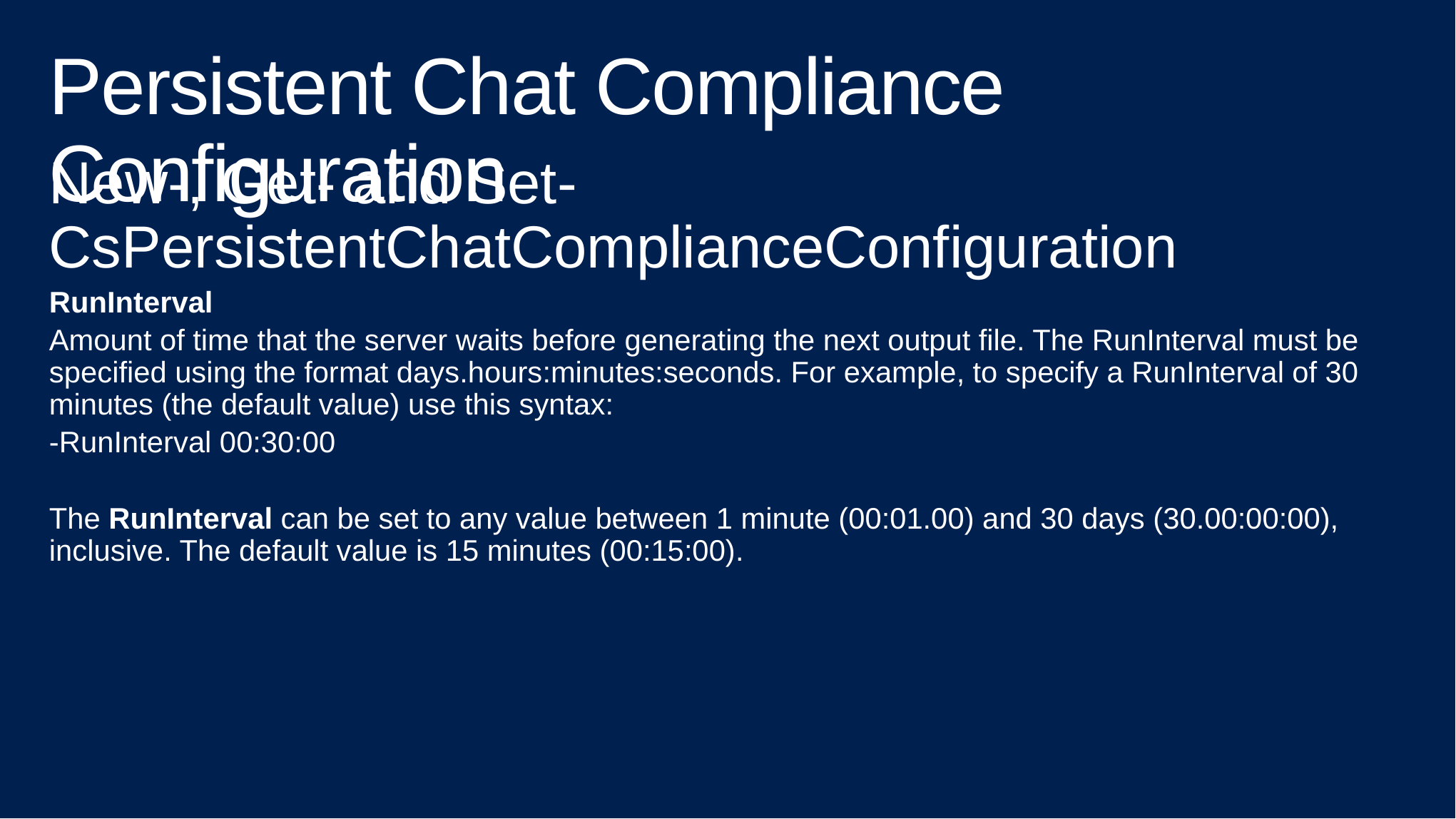

# Persistent Chat Compliance Configuration
New-, Get- and Set-CsPersistentChatComplianceConfiguration
RunInterval
Amount of time that the server waits before generating the next output file. The RunInterval must be specified using the format days.hours:minutes:seconds. For example, to specify a RunInterval of 30 minutes (the default value) use this syntax:
-RunInterval 00:30:00

The RunInterval can be set to any value between 1 minute (00:01.00) and 30 days (30.00:00:00), inclusive. The default value is 15 minutes (00:15:00).